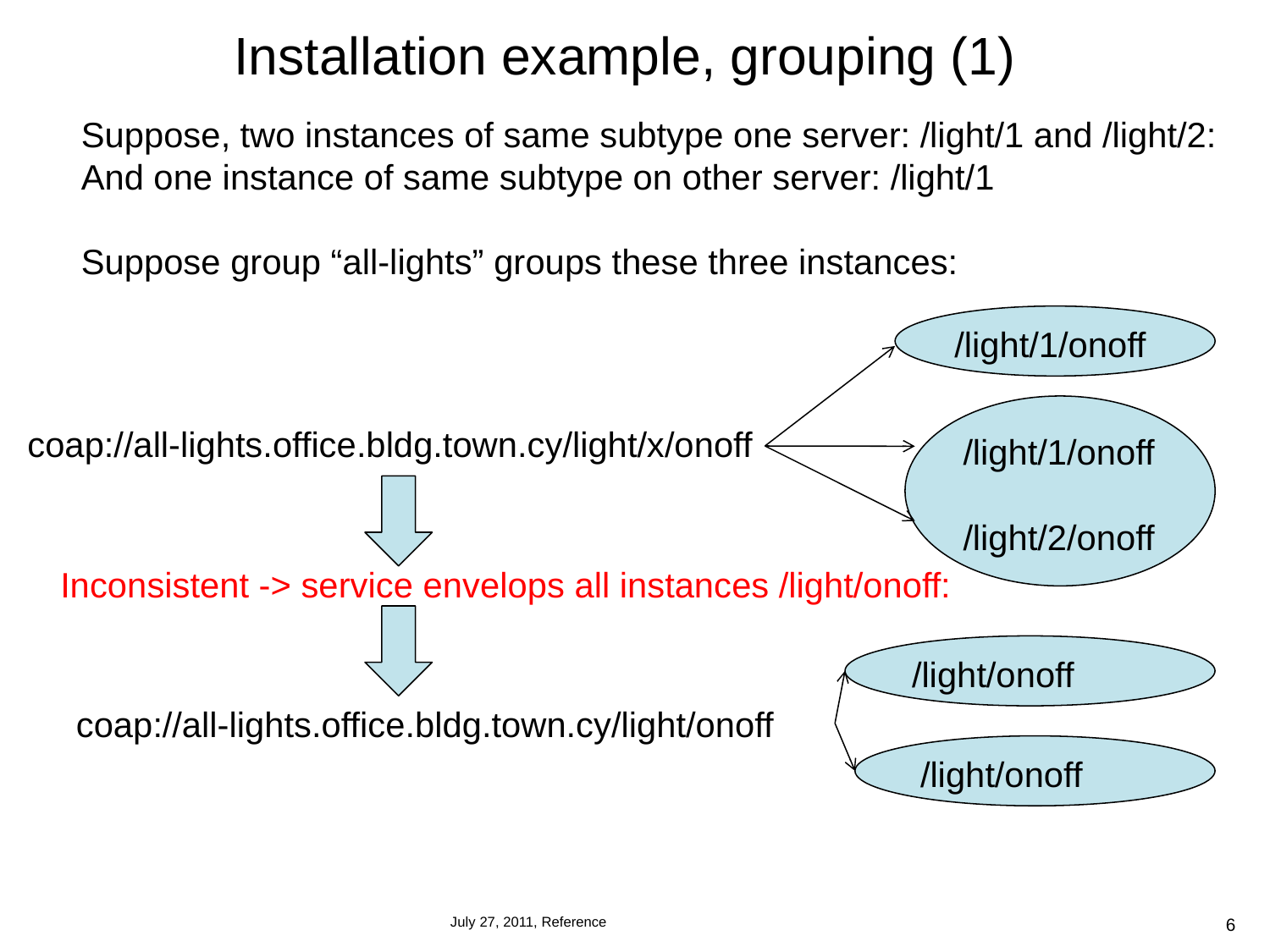

Installation example, grouping (1)
Suppose, two instances of same subtype one server: /light/1 and /light/2:
And one instance of same subtype on other server: /light/1

Suppose group “all-lights” groups these three instances:
/light/1/onoff
/light/1/onoff

/light/2/onoff
coap://all-lights.office.bldg.town.cy/light/x/onoff

Inconsistent -> service envelops all instances /light/onoff:

/light/onoff
coap://all-lights.office.bldg.town.cy/light/onoff
/light/onoff
6